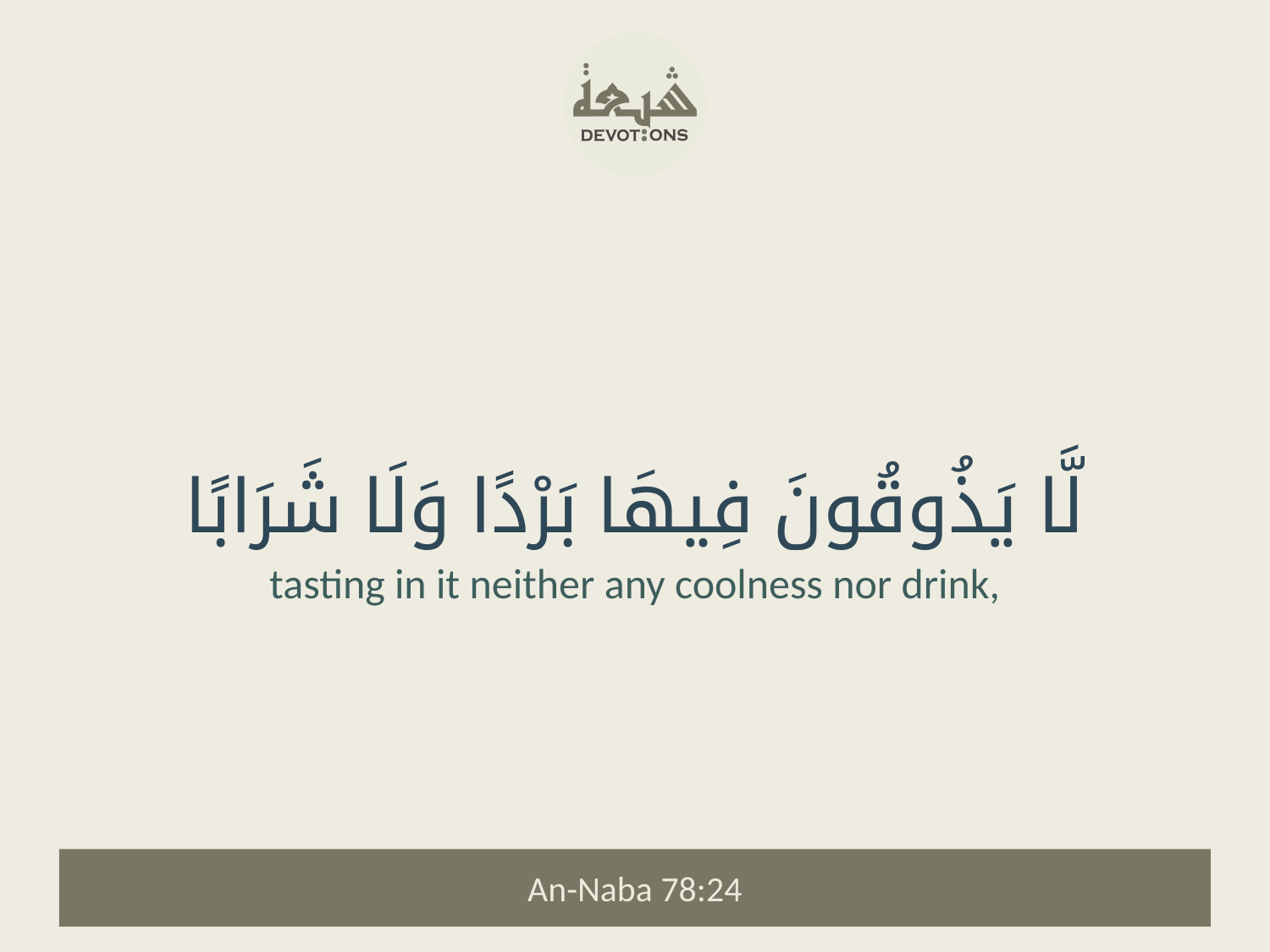

لَّا يَذُوقُونَ فِيهَا بَرْدًا وَلَا شَرَابًا
tasting in it neither any coolness nor drink,
An-Naba 78:24